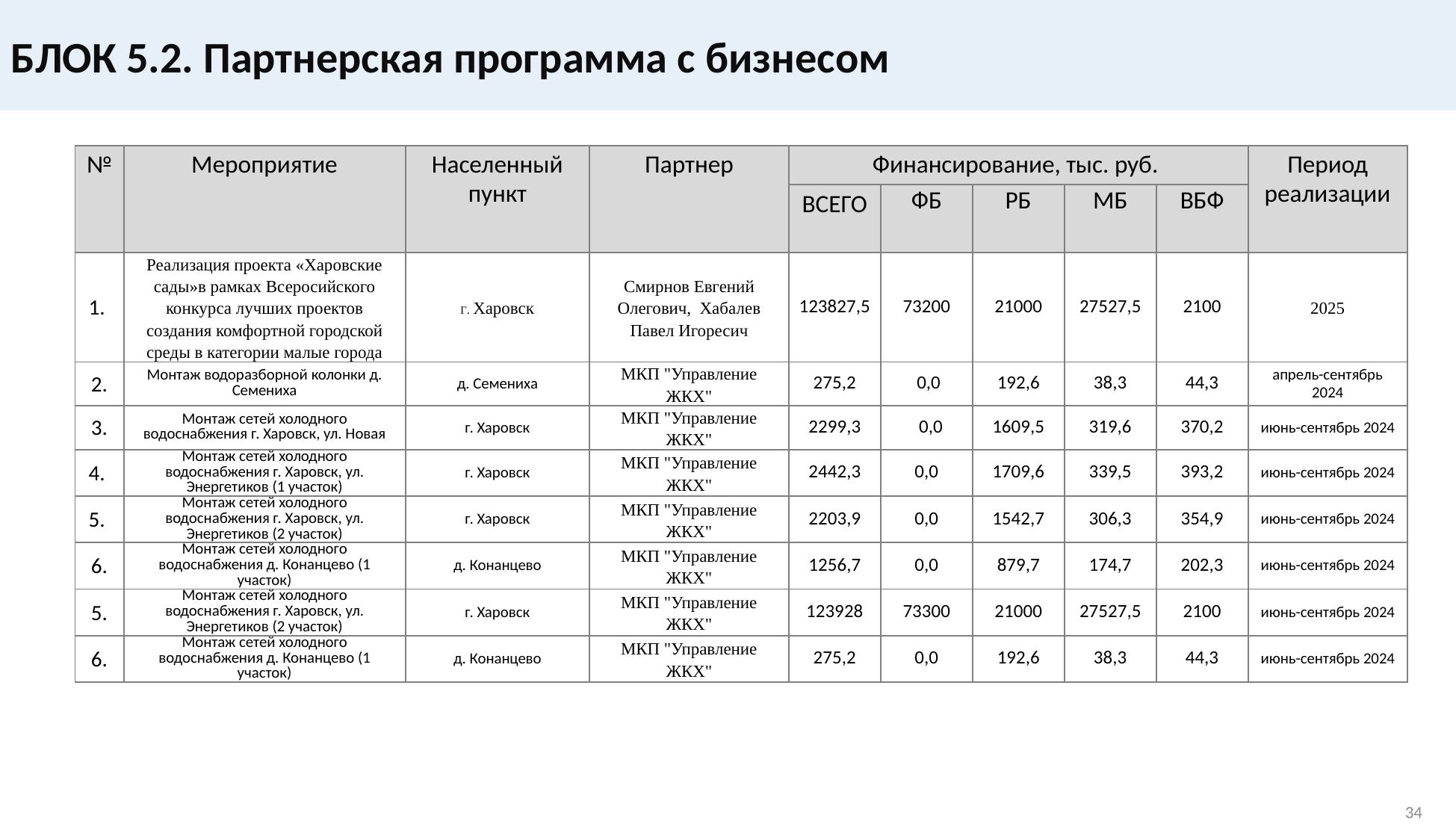

БЛОК 5.2. Партнерская программа с бизнесом
| № | Мероприятие | Населенный пункт | Партнер | Финансирование, тыс. руб. |  |  |  |  | Период реализации |
| --- | --- | --- | --- | --- | --- | --- | --- | --- | --- |
|  |  |  |  | ВСЕГО | ФБ | РБ | МБ | ВБФ |  |
| 1. | Реализация проекта «Харовские сады»в рамках Всеросийского конкурса лучших проектов создания комфортной городской среды в категории малые города | Г. Харовск | Смирнов Евгений Олегович, Хабалев Павел Игоресич | 123827,5 | 73200 | 21000 | 27527,5 | 2100 | 2025 |
| 2. | Монтаж водоразборной колонки д. Семениха | д. Семениха | МКП "Управление ЖКХ" | 275,2 | 0,0 | 192,6 | 38,3 | 44,3 | апрель-сентябрь 2024 |
| 3. | Монтаж сетей холодного водоснабжения г. Харовск, ул. Новая | г. Харовск | МКП "Управление ЖКХ" | 2299,3 | 0,0 | 1609,5 | 319,6 | 370,2 | июнь-сентябрь 2024 |
| 4. | Монтаж сетей холодного водоснабжения г. Харовск, ул. Энергетиков (1 участок) | г. Харовск | МКП "Управление ЖКХ" | 2442,3 | 0,0 | 1709,6 | 339,5 | 393,2 | июнь-сентябрь 2024 |
| 5. | Монтаж сетей холодного водоснабжения г. Харовск, ул. Энергетиков (2 участок) | г. Харовск | МКП "Управление ЖКХ" | 2203,9 | 0,0 | 1542,7 | 306,3 | 354,9 | июнь-сентябрь 2024 |
| 6. | Монтаж сетей холодного водоснабжения д. Конанцево (1 участок) | д. Конанцево | МКП "Управление ЖКХ" | 1256,7 | 0,0 | 879,7 | 174,7 | 202,3 | июнь-сентябрь 2024 |
| 5. | Монтаж сетей холодного водоснабжения г. Харовск, ул. Энергетиков (2 участок) | г. Харовск | МКП "Управление ЖКХ" | 123928 | 73300 | 21000 | 27527,5 | 2100 | июнь-сентябрь 2024 |
| 6. | Монтаж сетей холодного водоснабжения д. Конанцево (1 участок) | д. Конанцево | МКП "Управление ЖКХ" | 275,2 | 0,0 | 192,6 | 38,3 | 44,3 | июнь-сентябрь 2024 |

34